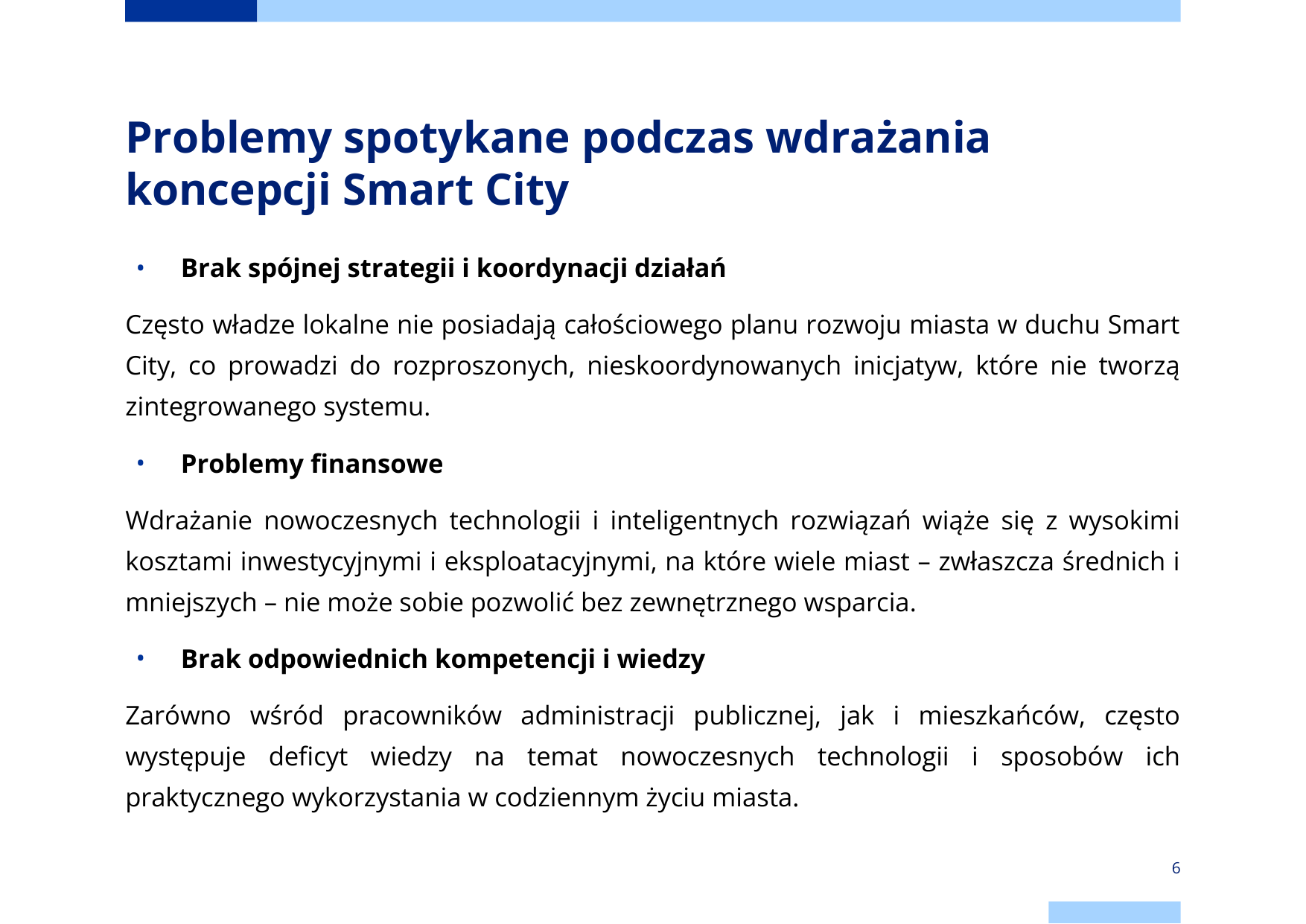

# Problemy spotykane podczas wdrażania koncepcji Smart City
Brak spójnej strategii i koordynacji działań
Często władze lokalne nie posiadają całościowego planu rozwoju miasta w duchu Smart City, co prowadzi do rozproszonych, nieskoordynowanych inicjatyw, które nie tworzą zintegrowanego systemu.
Problemy finansowe
Wdrażanie nowoczesnych technologii i inteligentnych rozwiązań wiąże się z wysokimi kosztami inwestycyjnymi i eksploatacyjnymi, na które wiele miast – zwłaszcza średnich i mniejszych – nie może sobie pozwolić bez zewnętrznego wsparcia.
Brak odpowiednich kompetencji i wiedzy
Zarówno wśród pracowników administracji publicznej, jak i mieszkańców, często występuje deficyt wiedzy na temat nowoczesnych technologii i sposobów ich praktycznego wykorzystania w codziennym życiu miasta.

6